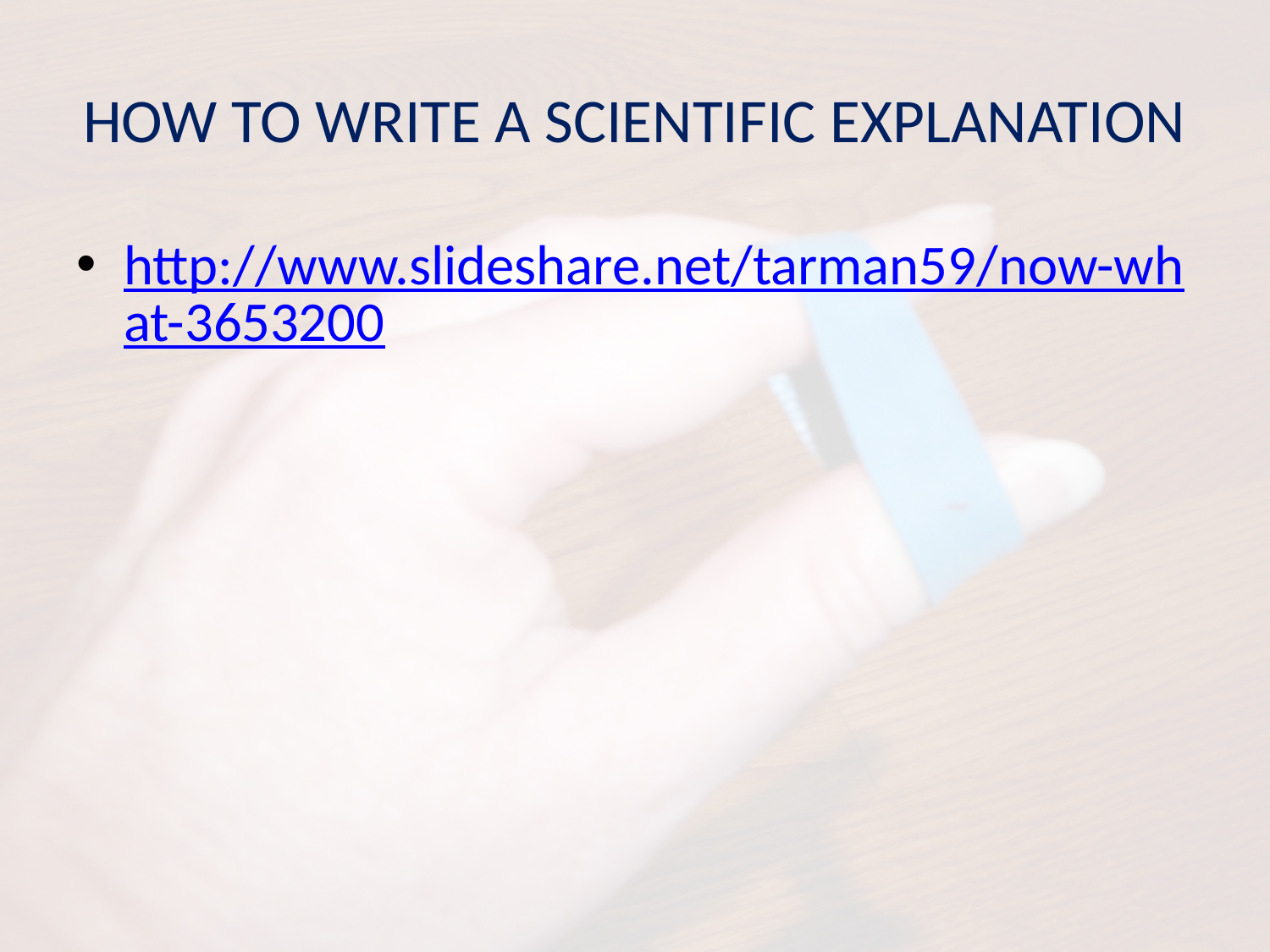

# HOW TO WRITE A SCIENTIFIC EXPLANATION
http://www.slideshare.net/tarman59/now-what-3653200